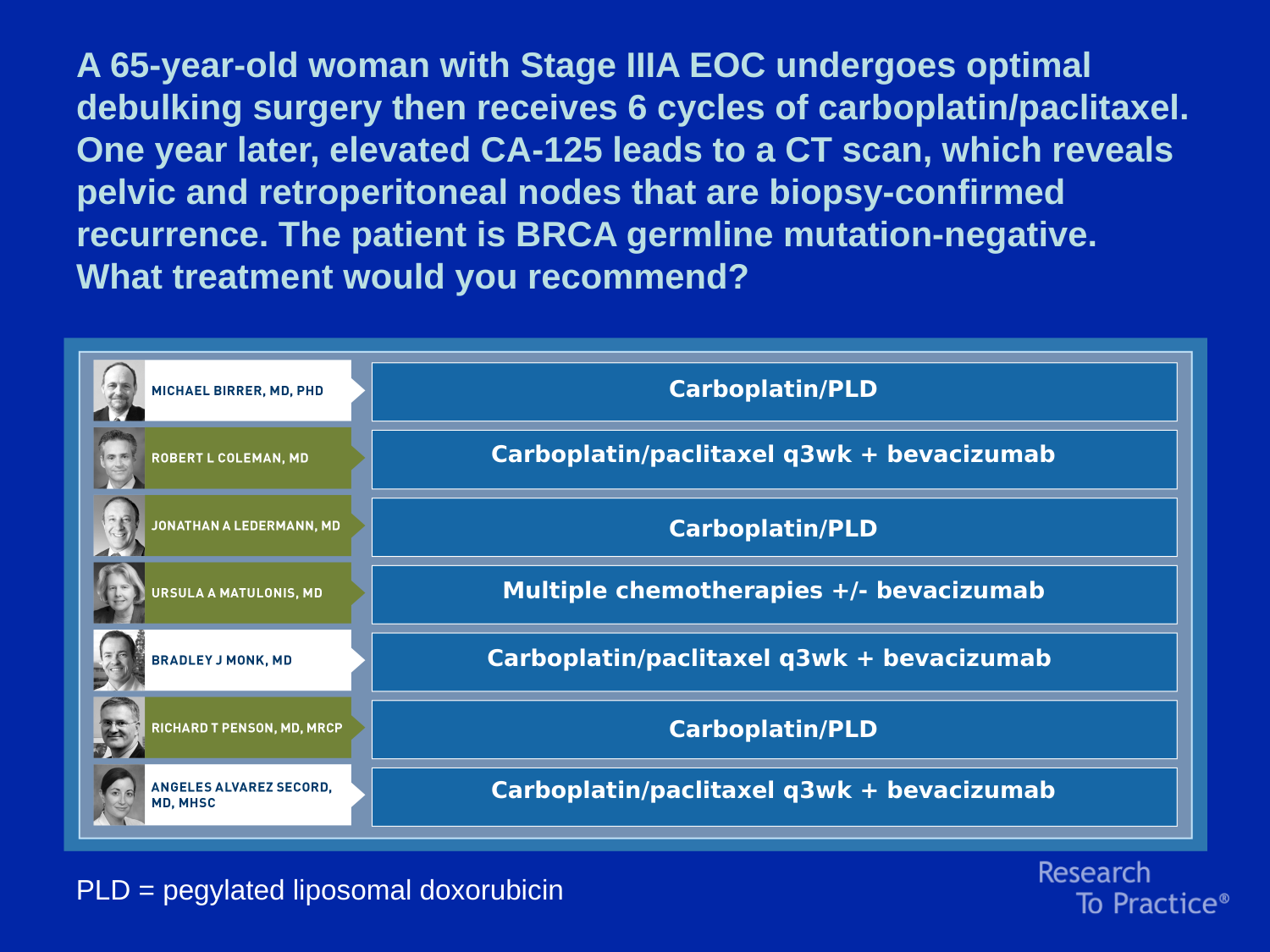

A 65-year-old woman with Stage IIIA EOC undergoes optimal debulking surgery then receives 6 cycles of carboplatin/paclitaxel. One year later, elevated CA-125 leads to a CT scan, which reveals pelvic and retroperitoneal nodes that are biopsy-confirmed recurrence. The patient is BRCA germline mutation-negative.
What treatment would you recommend?
Carboplatin/PLD
Carboplatin/paclitaxel q3wk + bevacizumab
Carboplatin/PLD
Multiple chemotherapies +/- bevacizumab
Carboplatin/paclitaxel q3wk + bevacizumab
Carboplatin/PLD
Carboplatin/paclitaxel q3wk + bevacizumab
PLD = pegylated liposomal doxorubicin